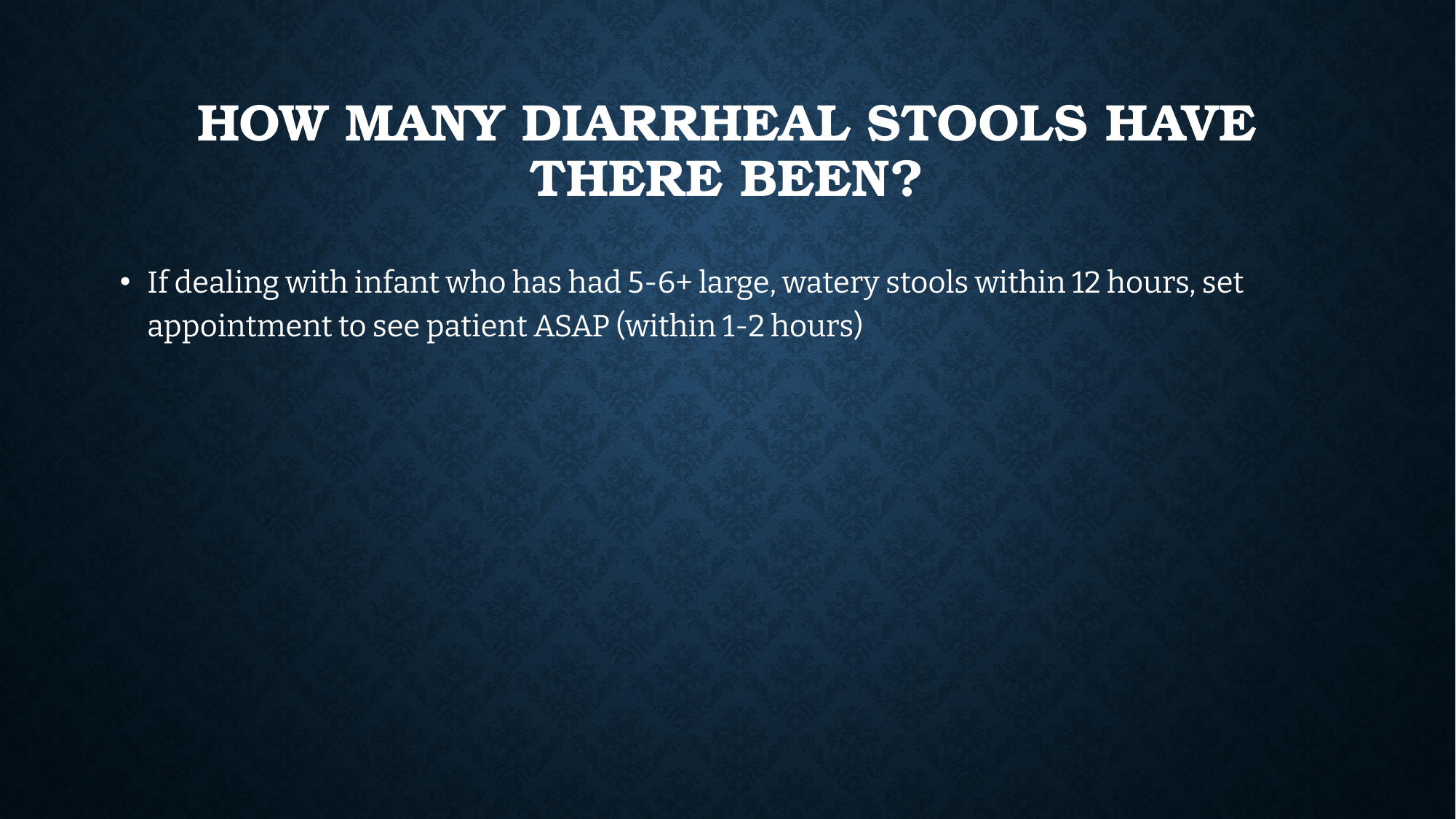

# How many diarrheal stools have there been?
If dealing with infant who has had 5-6+ large, watery stools within 12 hours, set appointment to see patient ASAP (within 1-2 hours)